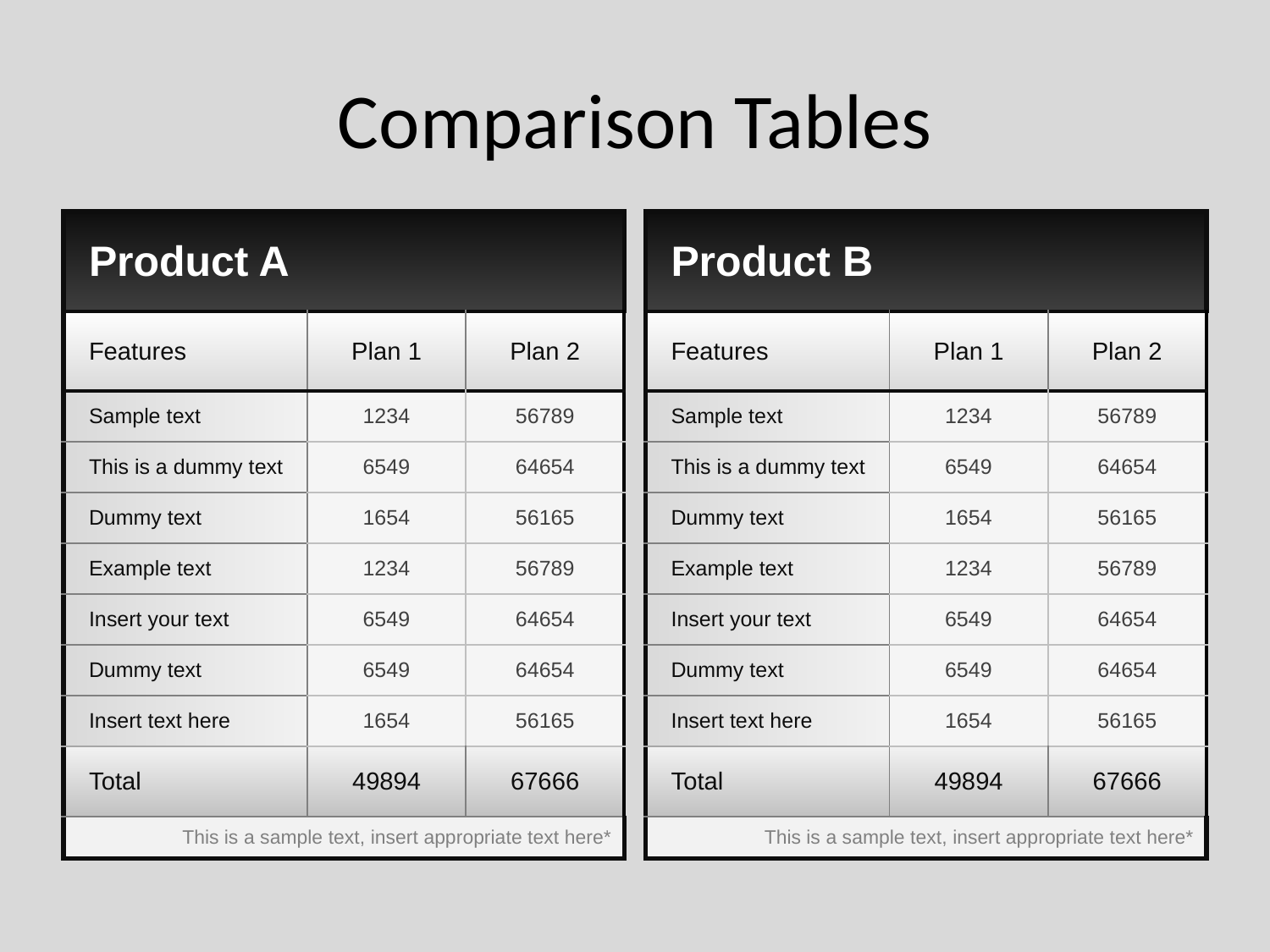

# Comparison Tables
| Product A |  |  |
| --- | --- | --- |
| Features | Plan 1 | Plan 2 |
| Sample text | 1234 | 56789 |
| This is a dummy text | 6549 | 64654 |
| Dummy text | 1654 | 56165 |
| Example text | 1234 | 56789 |
| Insert your text | 6549 | 64654 |
| Dummy text | 6549 | 64654 |
| Insert text here | 1654 | 56165 |
| Total | 49894 | 67666 |
| This is a sample text, insert appropriate text here\* |  |  |
| Product B |  |  |
| --- | --- | --- |
| Features | Plan 1 | Plan 2 |
| Sample text | 1234 | 56789 |
| This is a dummy text | 6549 | 64654 |
| Dummy text | 1654 | 56165 |
| Example text | 1234 | 56789 |
| Insert your text | 6549 | 64654 |
| Dummy text | 6549 | 64654 |
| Insert text here | 1654 | 56165 |
| Total | 49894 | 67666 |
| This is a sample text, insert appropriate text here\* |  |  |